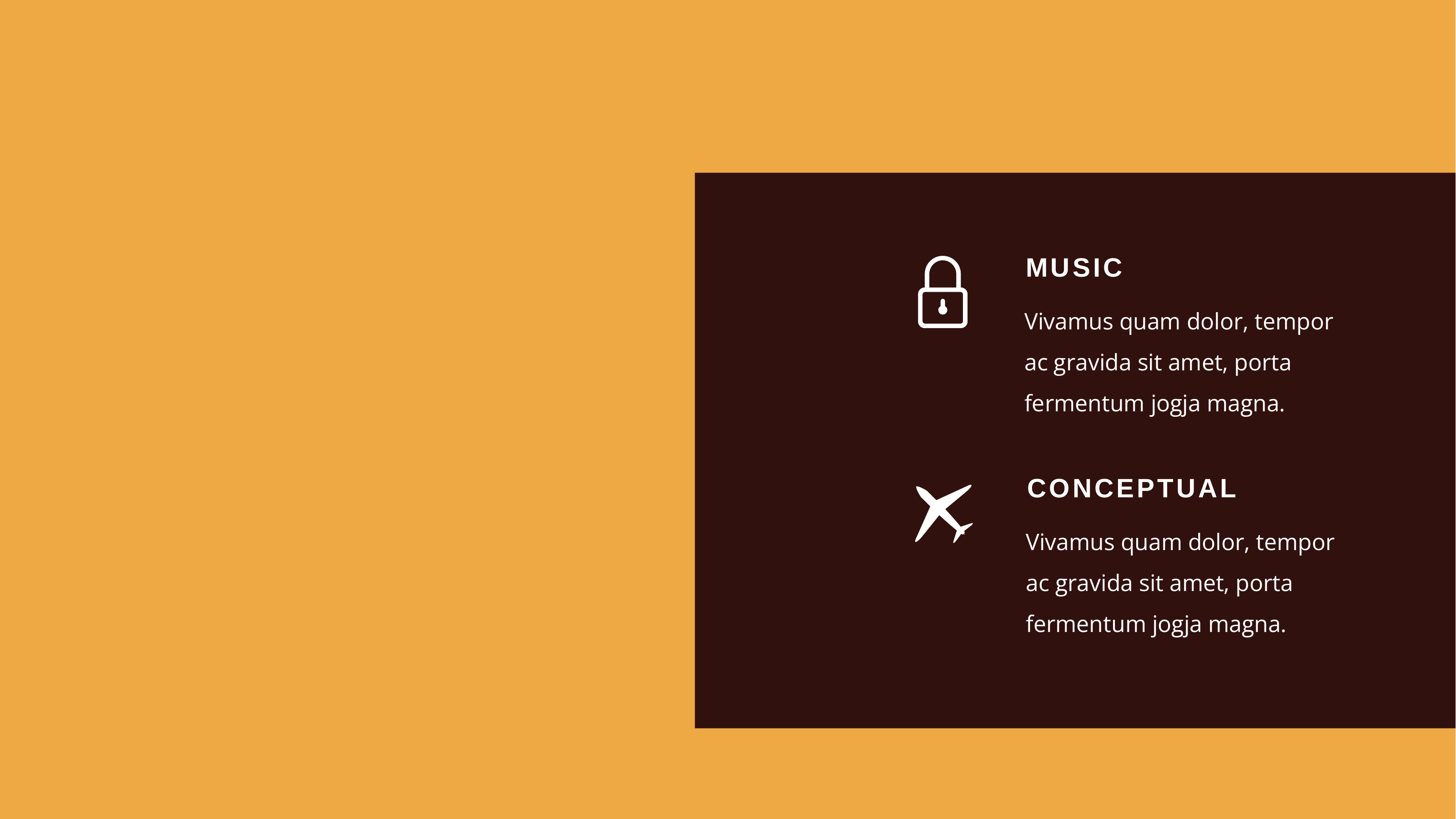

MUSIC

Vivamus quam dolor, tempor ac gravida sit amet, porta fermentum jogja magna.

CONCEPTUAL

Vivamus quam dolor, tempor ac gravida sit amet, porta fermentum jogja magna.